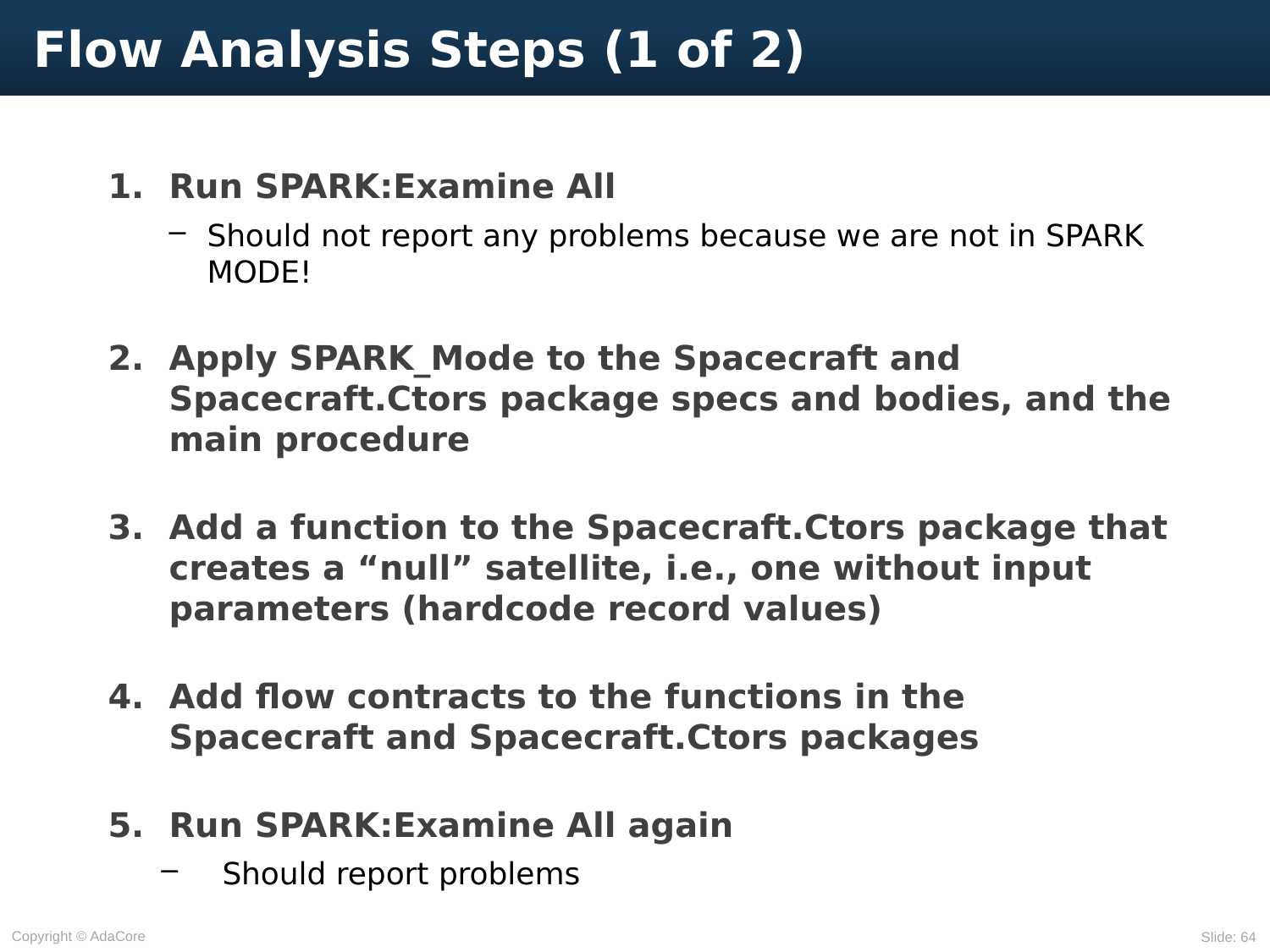

# Flow Analysis Steps (1 of 2)
Run SPARK:Examine All
Should not report any problems because we are not in SPARK MODE!
Apply SPARK_Mode to the Spacecraft and Spacecraft.Ctors package specs and bodies, and the main procedure
Add a function to the Spacecraft.Ctors package that creates a “null” satellite, i.e., one without input parameters (hardcode record values)
Add flow contracts to the functions in the Spacecraft and Spacecraft.Ctors packages
Run SPARK:Examine All again
Should report problems